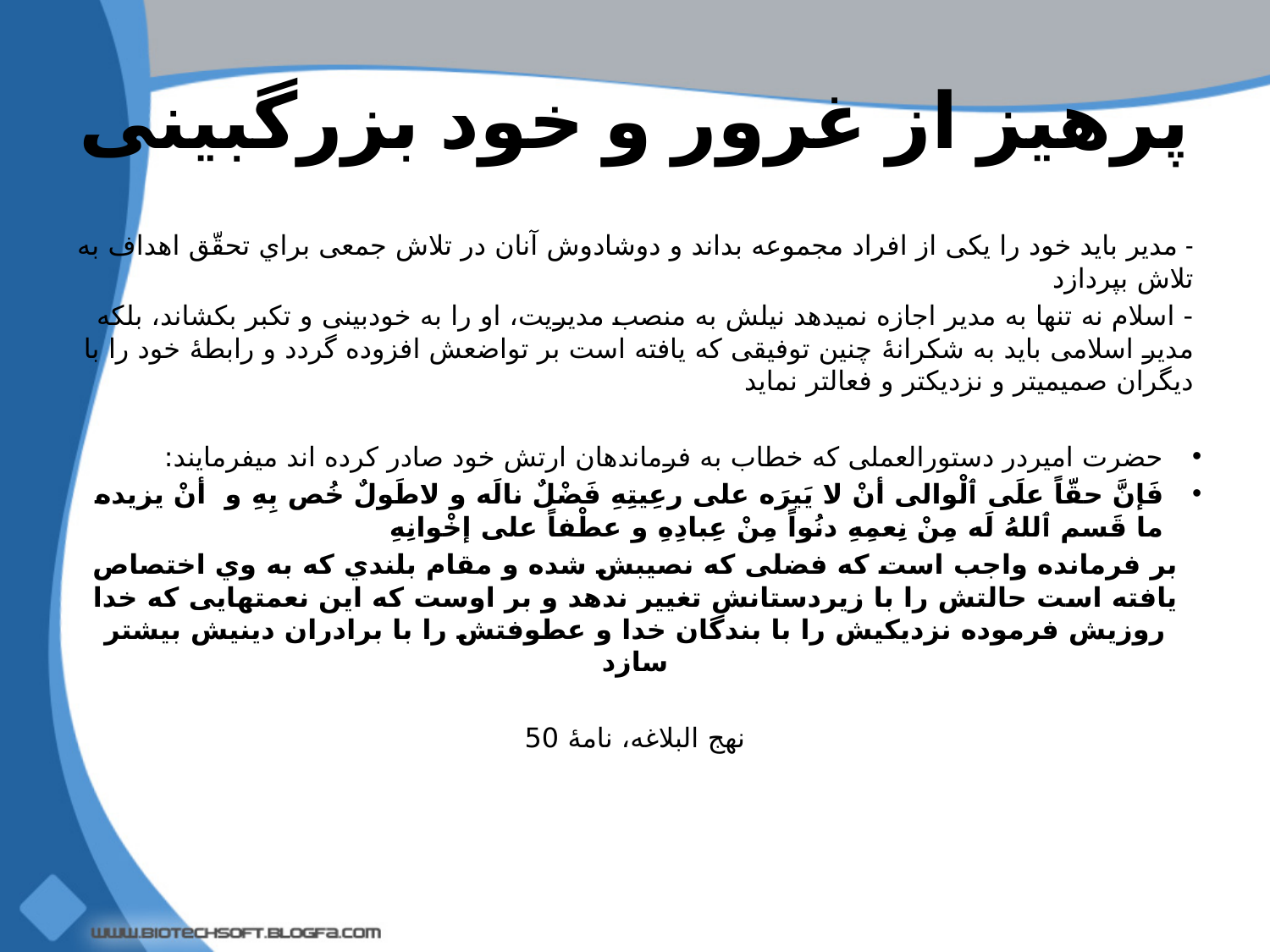

# پرهیز از غرور و خود بزرگبینی
- مدیر باید خود را یکی از افراد مجموعه بداند و دوشادوش آنان در تلاش جمعی براي تحقّق اهداف به تلاش بپردازد
- اسلام نه تنها به مدیر اجازه نمیدهد نیلش به منصب مدیریت، او را به خودبینی و تکبر بکشاند، بلکه مدیر اسلامی باید به شکرانۀ چنین توفیقی که یافته است بر تواضعش افزوده گردد و رابطۀ خود را با دیگران صمیمیتر و نزدیکتر و فعالتر نماید

حضرت امیردر دستورالعملی که خطاب به فرماندهان ارتش خود صادر کرده اند میفرمایند:
فَإنَّ حقّاً علَی ٱلْوالی أنْ لا یَیرَه علی رعِیتِهِ فَضْلٌ نالَه و لاطَولٌ خُص بِهِ و  أنْ یزیده ما قَسم ٱللهُ لَه مِنْ نِعمِهِ دنُواً مِنْ عِبادِهِ و عطْفاً علی إخْوانِهِ
بر فرمانده واجب است که فضلی که نصیبش شده و مقام بلندي که به وي اختصاص یافته است حالتش را با زیردستانش تغییر ندهد و بر اوست که این نعمتهایی که خدا روزیش فرموده نزدیکیش را با بندگان خدا و عطوفتش را با برادران دینیش بیشتر سازد

نهج البلاغه، نامۀ 50